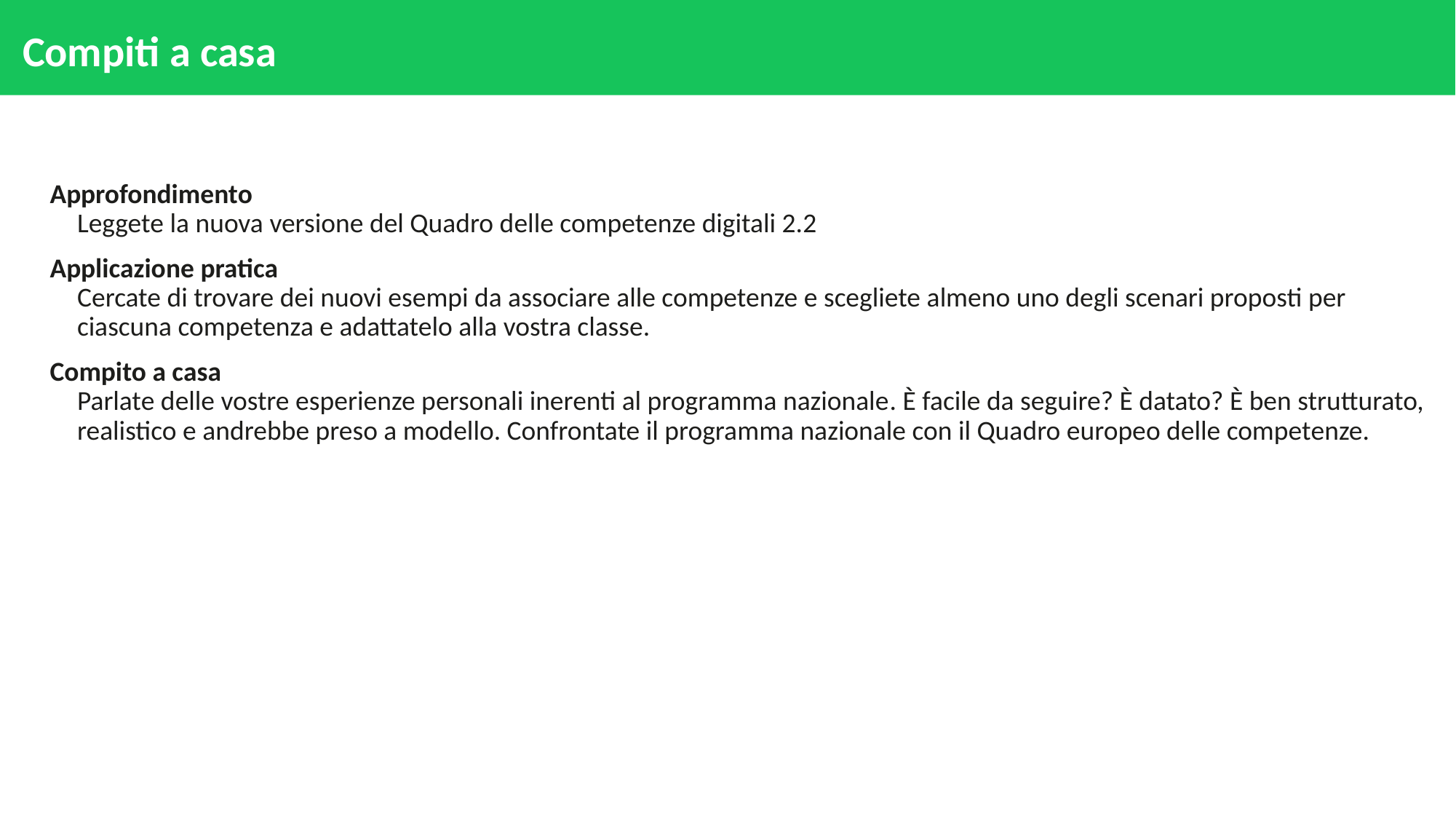

# Compiti a casa
Approfondimento
Leggete la nuova versione del Quadro delle competenze digitali 2.2
Applicazione pratica
Cercate di trovare dei nuovi esempi da associare alle competenze e scegliete almeno uno degli scenari proposti per ciascuna competenza e adattatelo alla vostra classe.
Compito a casa
Parlate delle vostre esperienze personali inerenti al programma nazionale. È facile da seguire? È datato? È ben strutturato, realistico e andrebbe preso a modello. Confrontate il programma nazionale con il Quadro europeo delle competenze.